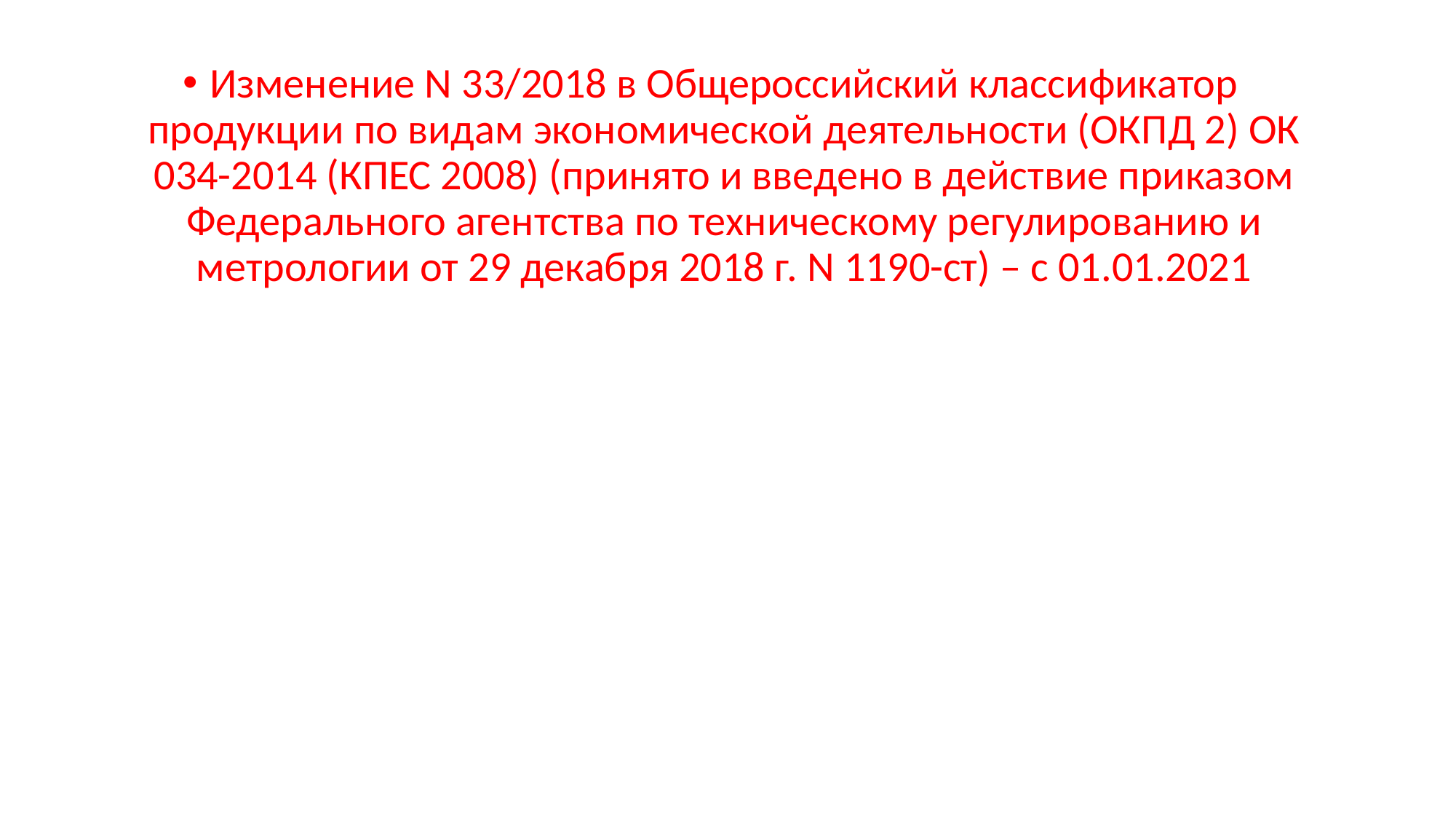

Изменение N 33/2018 в Общероссийский классификатор продукции по видам экономической деятельности (ОКПД 2) ОК 034-2014 (КПЕС 2008) (принято и введено в действие приказом Федерального агентства по техническому регулированию и метрологии от 29 декабря 2018 г. N 1190-ст) – с 01.01.2021